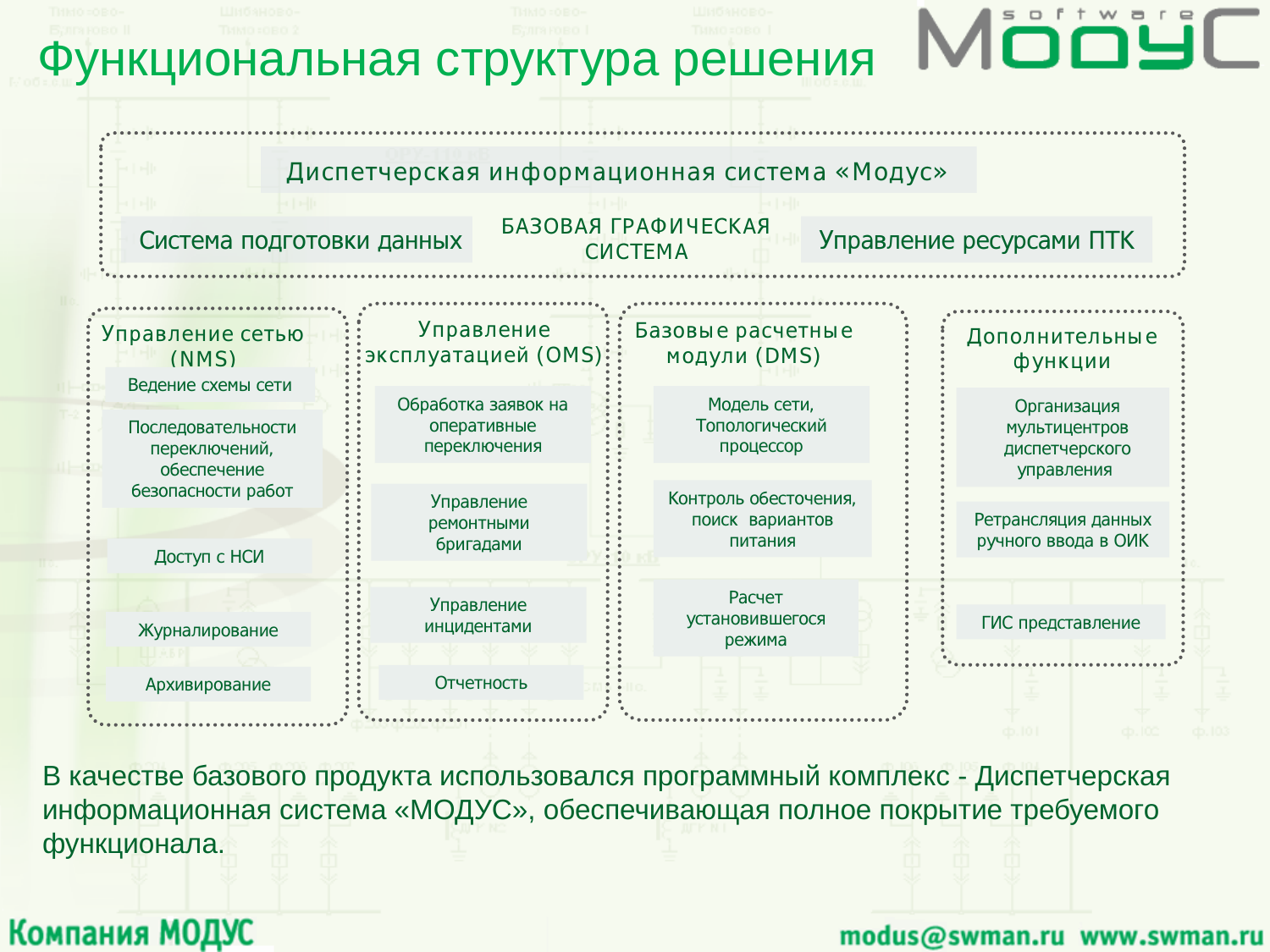

# Функциональная структура решения

Диспетчерская информационная система «Модус»
Базовая Графическая система

Система подготовки данных
Управление ресурсами ПТК

Управление эксплуатацией (OMS)
Базовые расчетные модули (DMS)

Управление сетью (NMS)
Дополнительные функции
Ведение схемы сети
Обработка заявок на оперативные переключения
Модель сети, Топологический процессор

Организация мультицентров диспетчерского управления
Последовательности переключений, обеспечение безопасности работ
Контроль обесточения, поиск  вариантов питания
Управление ремонтными бригадами
Ретрансляция данных ручного ввода в ОИК
Доступ с НСИ
Расчет установившегося режима
Управление инцидентами
ГИС представление
Журналирование
Отчетность
Архивирование
В качестве базового продукта использовался программный комплекс - Диспетчерская информационная система «МОДУС», обеспечивающая полное покрытие требуемого функционала.